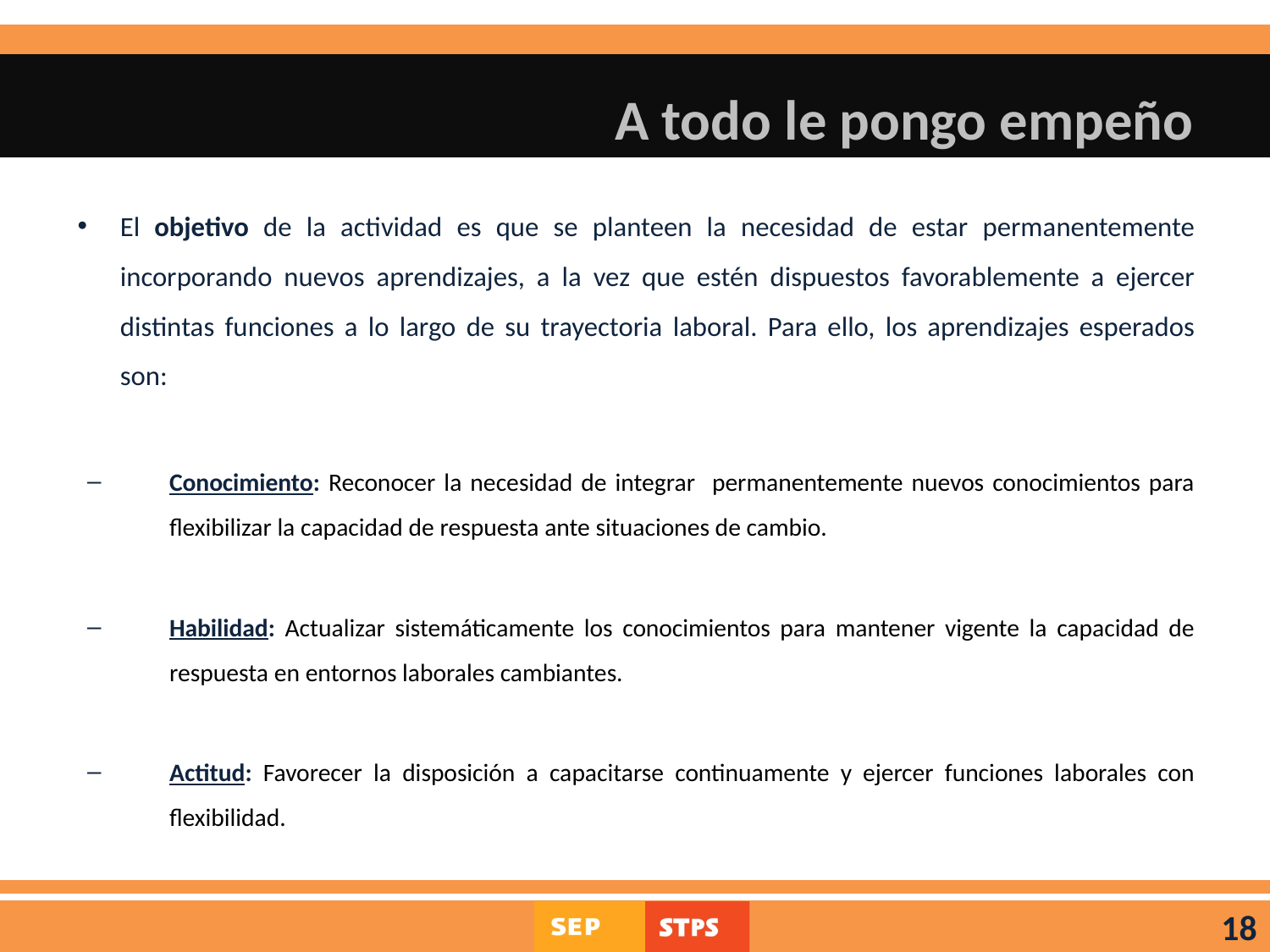

# A todo le pongo empeño
El objetivo de la actividad es que se planteen la necesidad de estar permanentemente incorporando nuevos aprendizajes, a la vez que estén dispuestos favorablemente a ejercer distintas funciones a lo largo de su trayectoria laboral. Para ello, los aprendizajes esperados son:

Conocimiento: Reconocer la necesidad de integrar  permanentemente nuevos conocimientos para flexibilizar la capacidad de respuesta ante situaciones de cambio.

Habilidad: Actualizar sistemáticamente los conocimientos para mantener vigente la capacidad de respuesta en entornos laborales cambiantes.

Actitud: Favorecer la disposición a capacitarse continuamente y ejercer funciones laborales con flexibilidad.

18